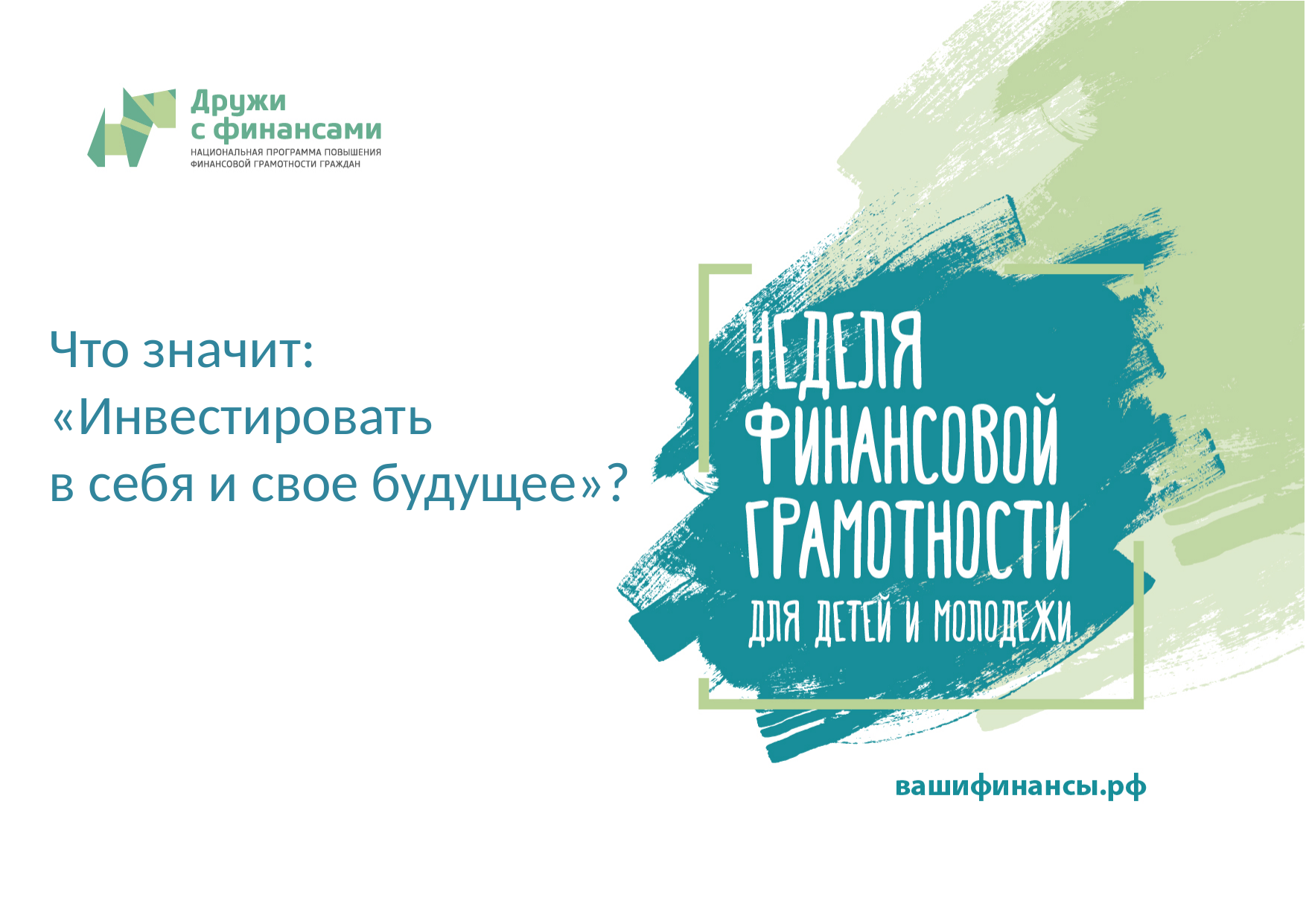

Что значит:
«Инвестировать
в себя и свое будущее»?